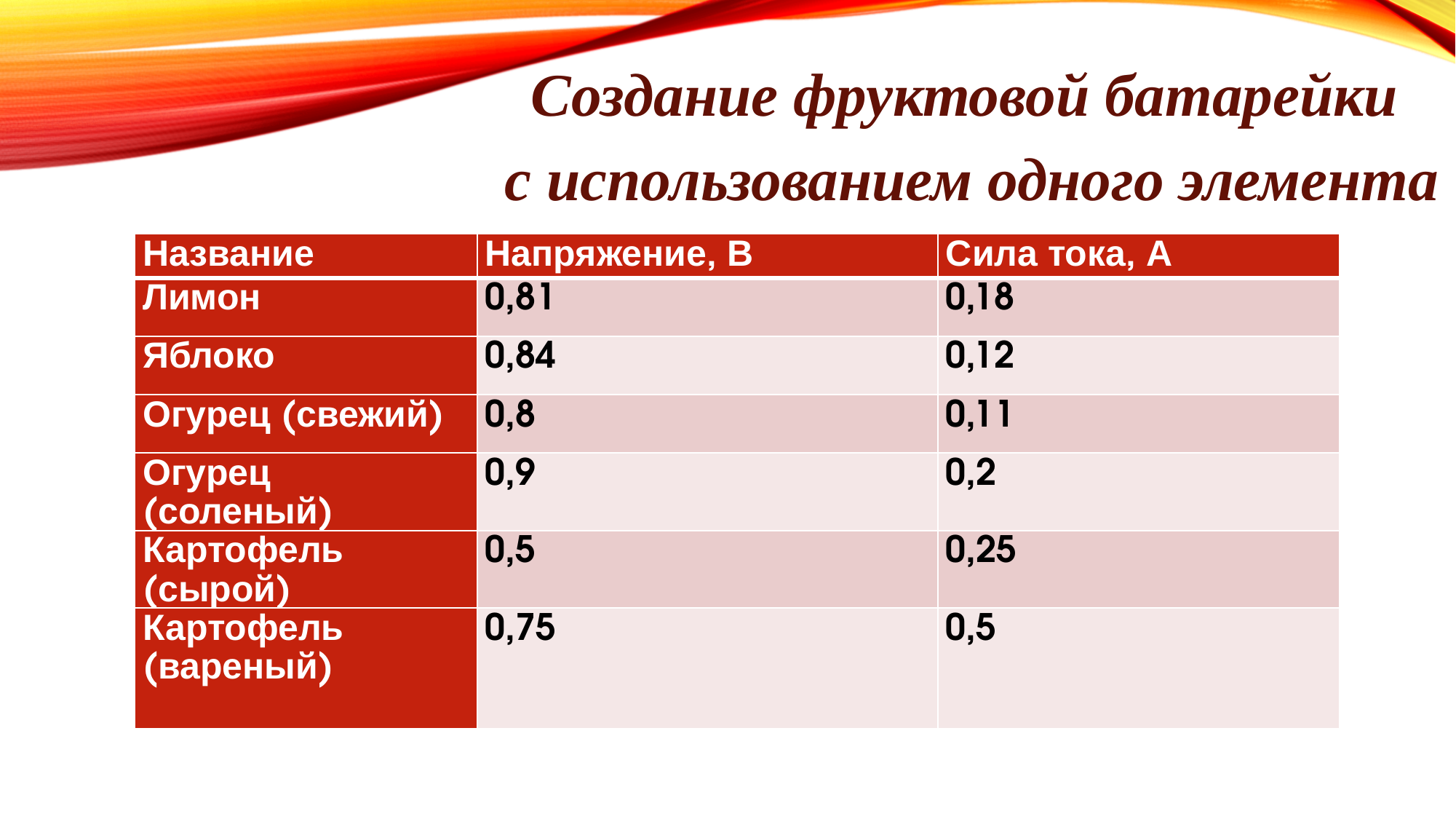

Создание фруктовой батарейки
 с использованием одного элемента
| Название | Напряжение, В | Сила тока, А |
| --- | --- | --- |
| Лимон | 0,81 | 0,18 |
| Яблоко | 0,84 | 0,12 |
| Огурец (свежий) | 0,8 | 0,11 |
| Огурец (соленый) | 0,9 | 0,2 |
| Картофель (сырой) | 0,5 | 0,25 |
| Картофель (вареный) | 0,75 | 0,5 |